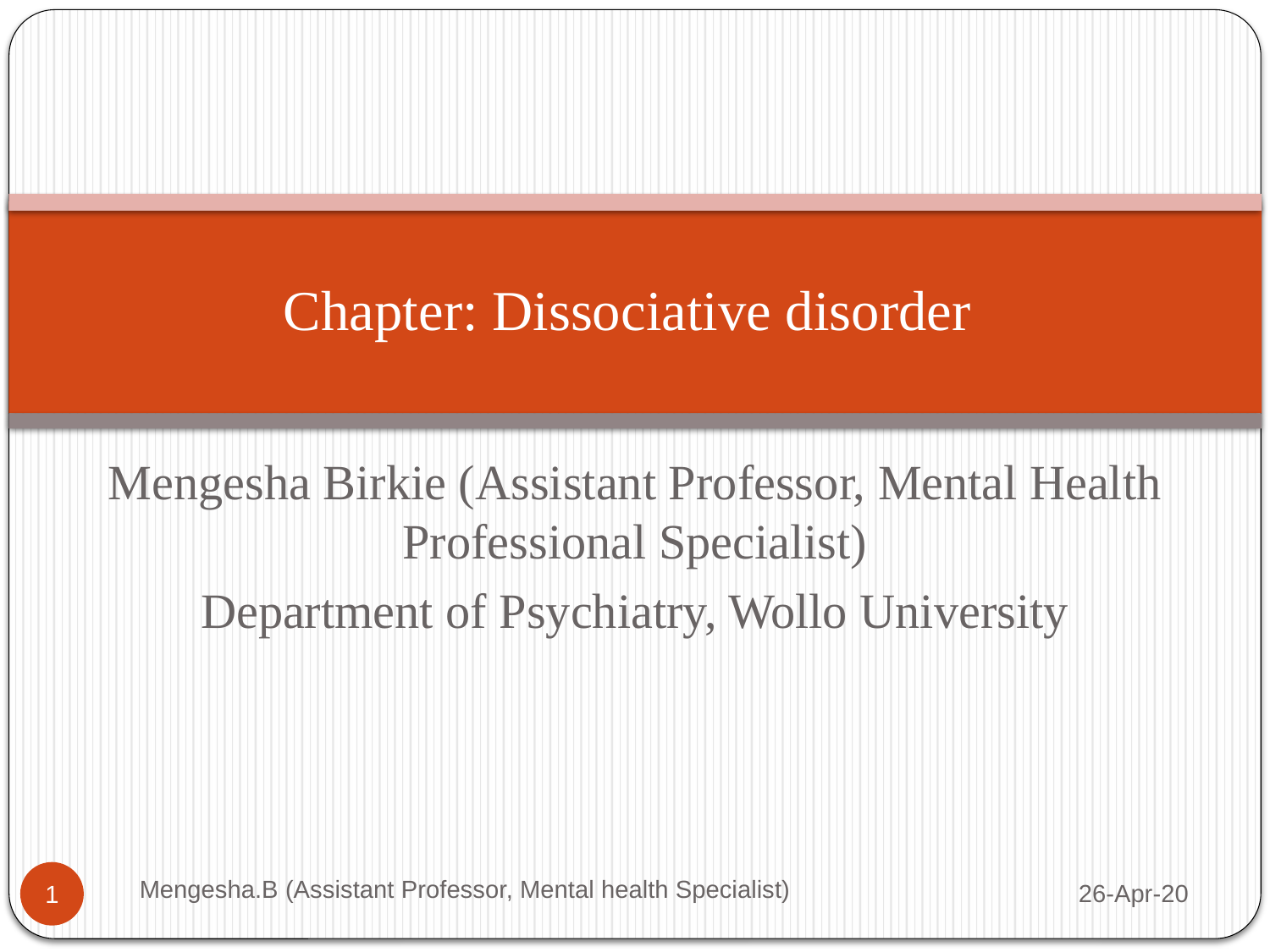

# Chapter: Dissociative disorder
Mengesha Birkie (Assistant Professor, Mental Health Professional Specialist)
Department of Psychiatry, Wollo University

Mengesha.B (Assistant Professor, Mental health Specialist)
26-Apr-20
1